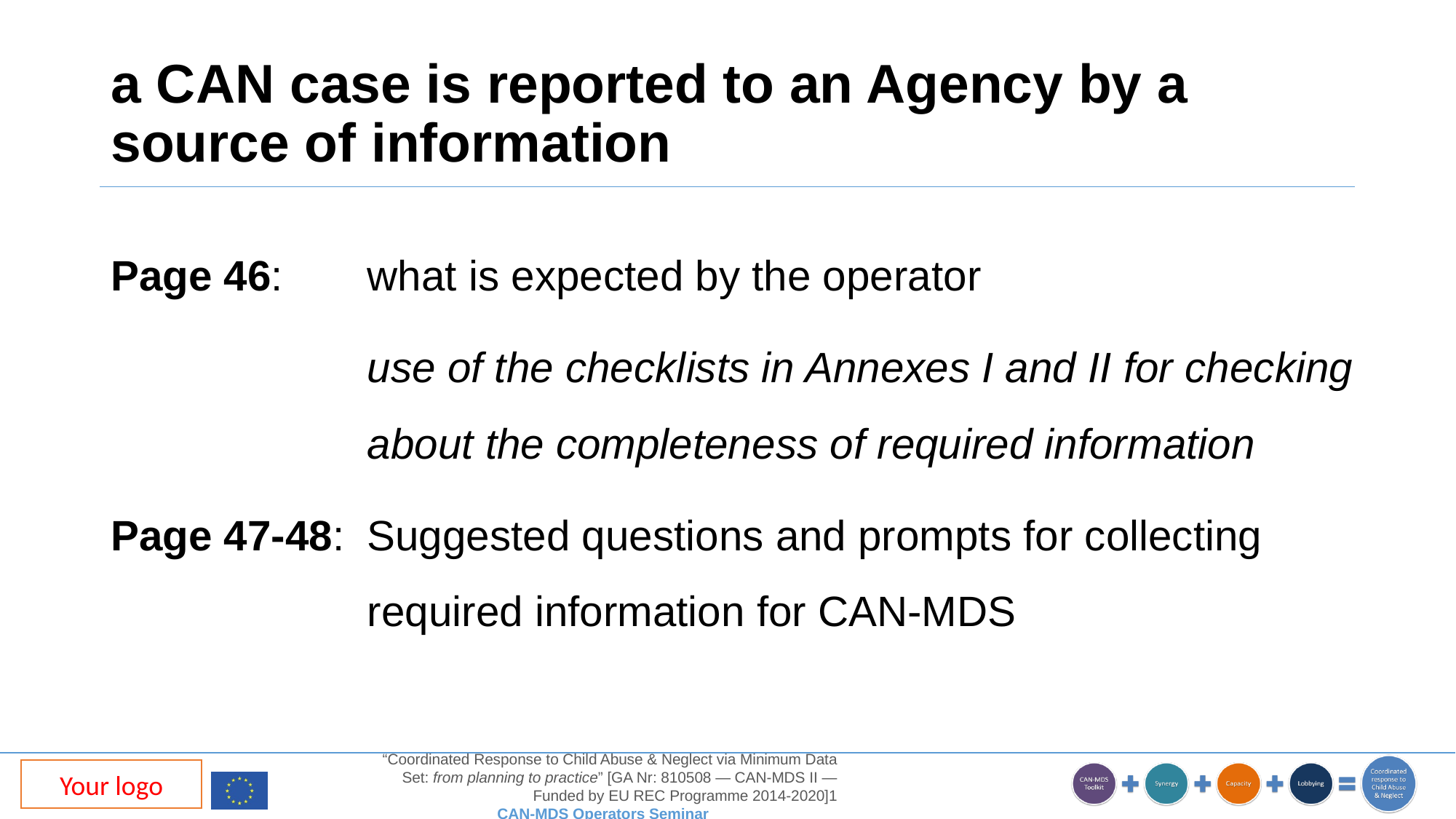

# a CAN case is reported to an Agency by a source of information
Page 46: 	what is expected by the operator
	use of the checklists in Annexes I and II for checking about the completeness of required information
Page 47-48: 	Suggested questions and prompts for collecting required information for CAN-MDS